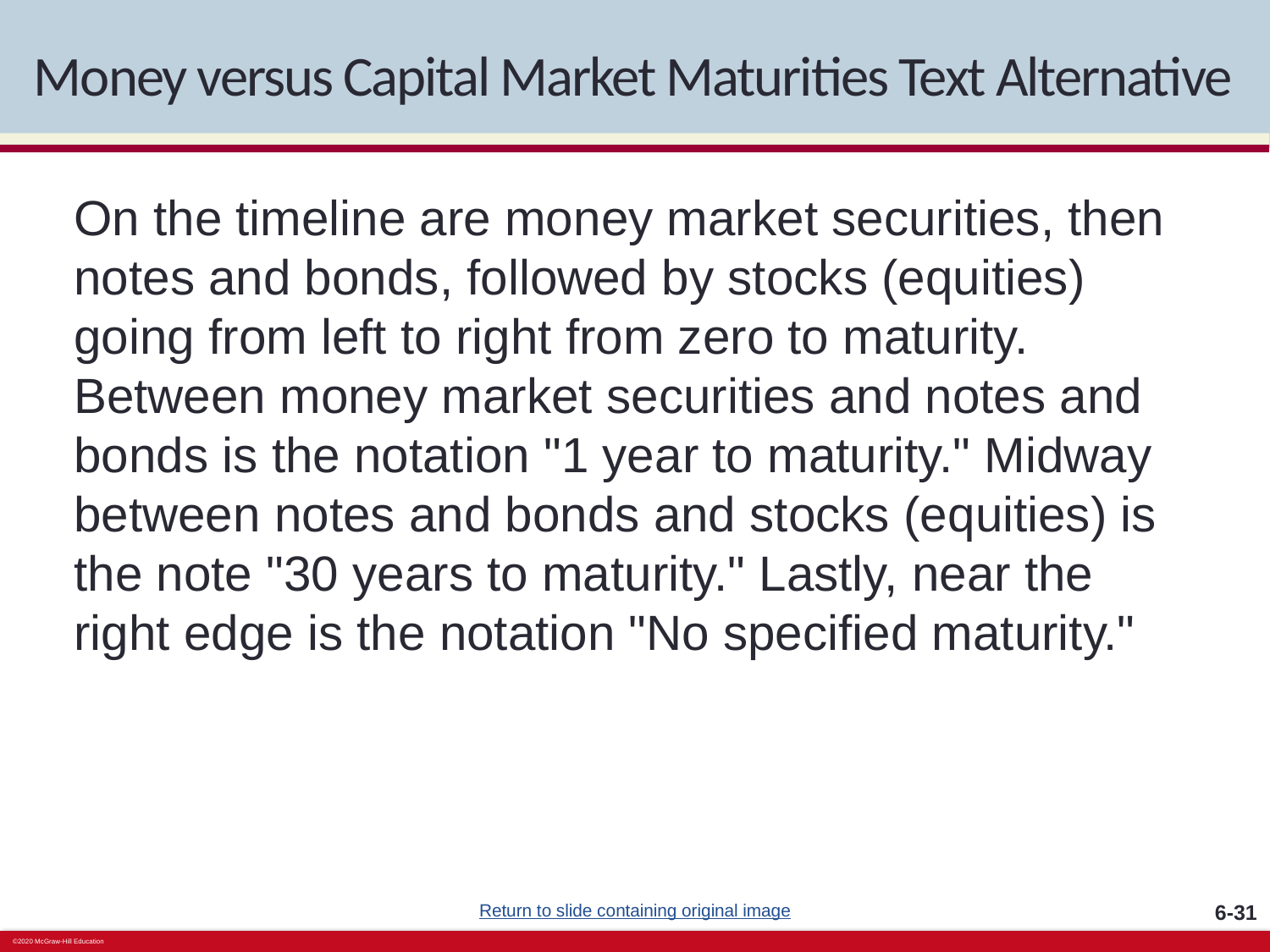

# Money versus Capital Market Maturities Text Alternative
On the timeline are money market securities, then notes and bonds, followed by stocks (equities) going from left to right from zero to maturity. Between money market securities and notes and bonds is the notation "1 year to maturity." Midway between notes and bonds and stocks (equities) is the note "30 years to maturity." Lastly, near the right edge is the notation "No specified maturity."
Return to slide containing original image